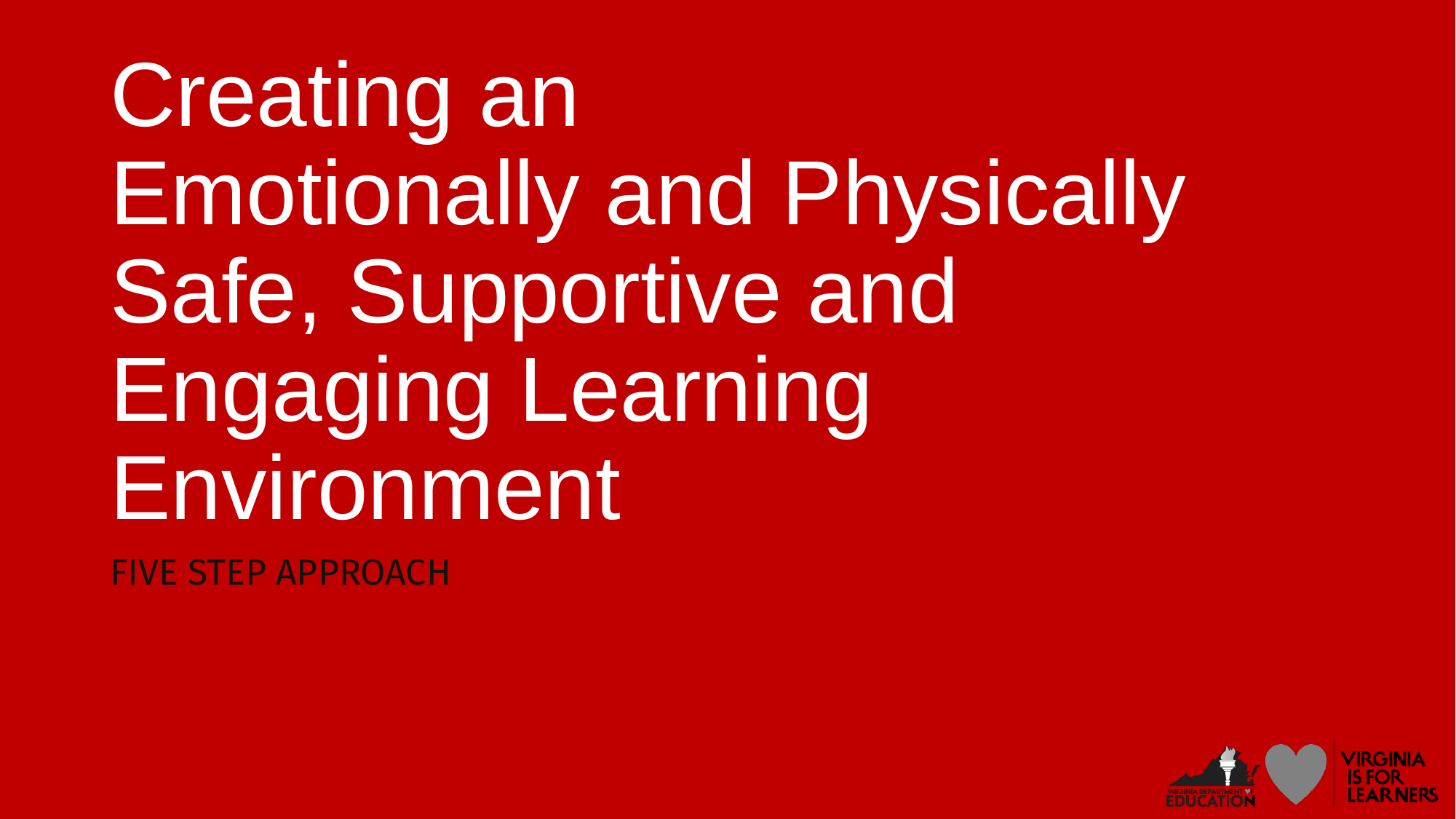

# Creating an
Emotionally and Physically Safe, Supportive and Engaging Learning Environment
FIVE STEP APPROACH